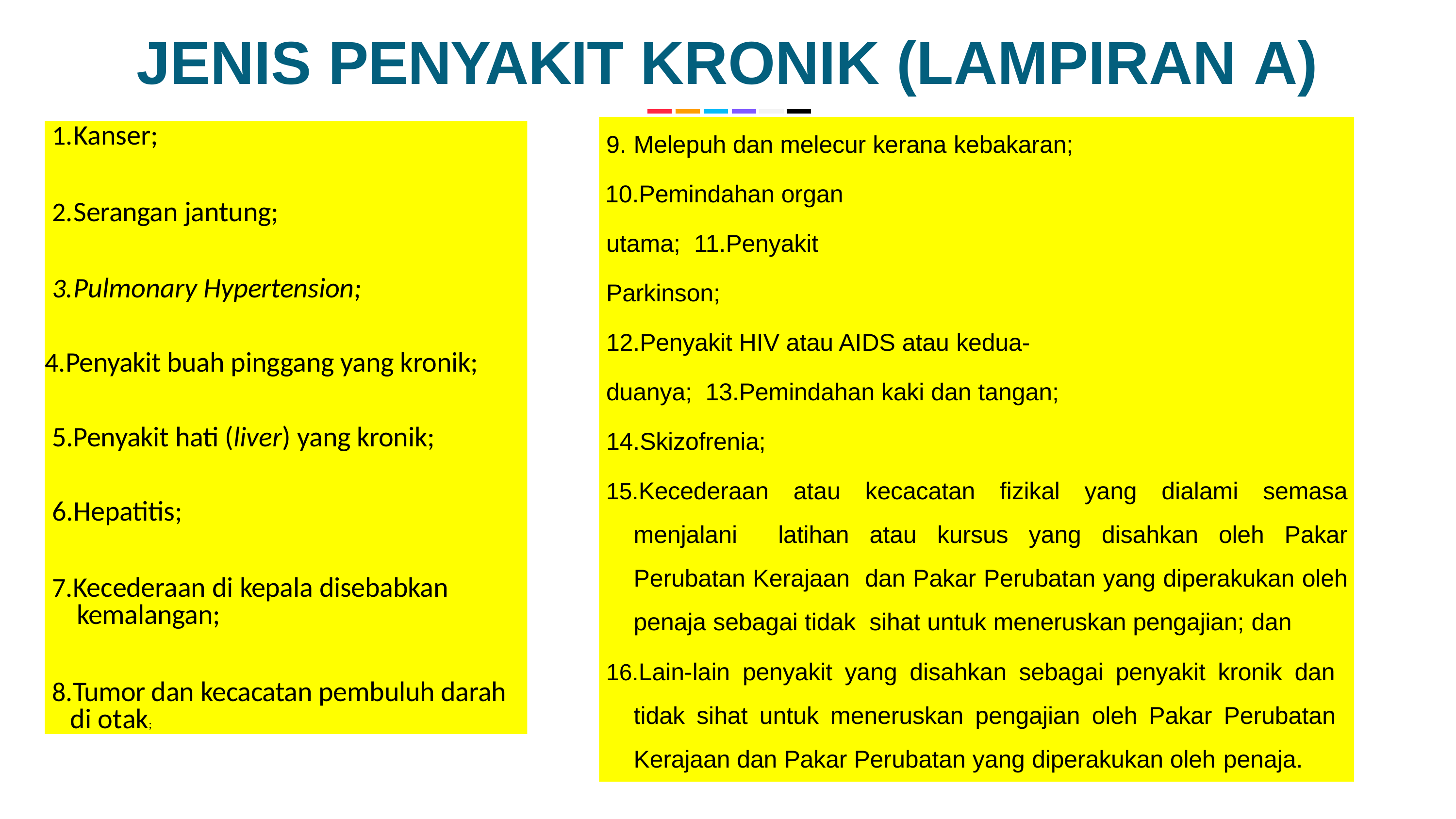

# JENIS PENYAKIT KRONIK (LAMPIRAN A)

Kanser;

Serangan jantung;

Pulmonary Hypertension;
Penyakit buah pinggang yang kronik;  5.Penyakit hati (liver) yang kronik;  6.Hepatitis;

Kecederaan di kepala disebabkan  kemalangan;

Tumor dan kecacatan pembuluh darah  di otak;
Melepuh dan melecur kerana kebakaran;
Pemindahan organ utama;  11.Penyakit Parkinson;
12.Penyakit HIV atau AIDS atau kedua-duanya;  13.Pemindahan kaki dan tangan;  14.Skizofrenia;
Kecederaan atau kecacatan fizikal yang dialami semasa menjalani  latihan atau kursus yang disahkan oleh Pakar Perubatan Kerajaan  dan Pakar Perubatan yang diperakukan oleh penaja sebagai tidak  sihat untuk meneruskan pengajian; dan
Lain-lain penyakit yang disahkan sebagai penyakit kronik dan  tidak sihat untuk meneruskan pengajian oleh Pakar Perubatan  Kerajaan dan Pakar Perubatan yang diperakukan oleh penaja.